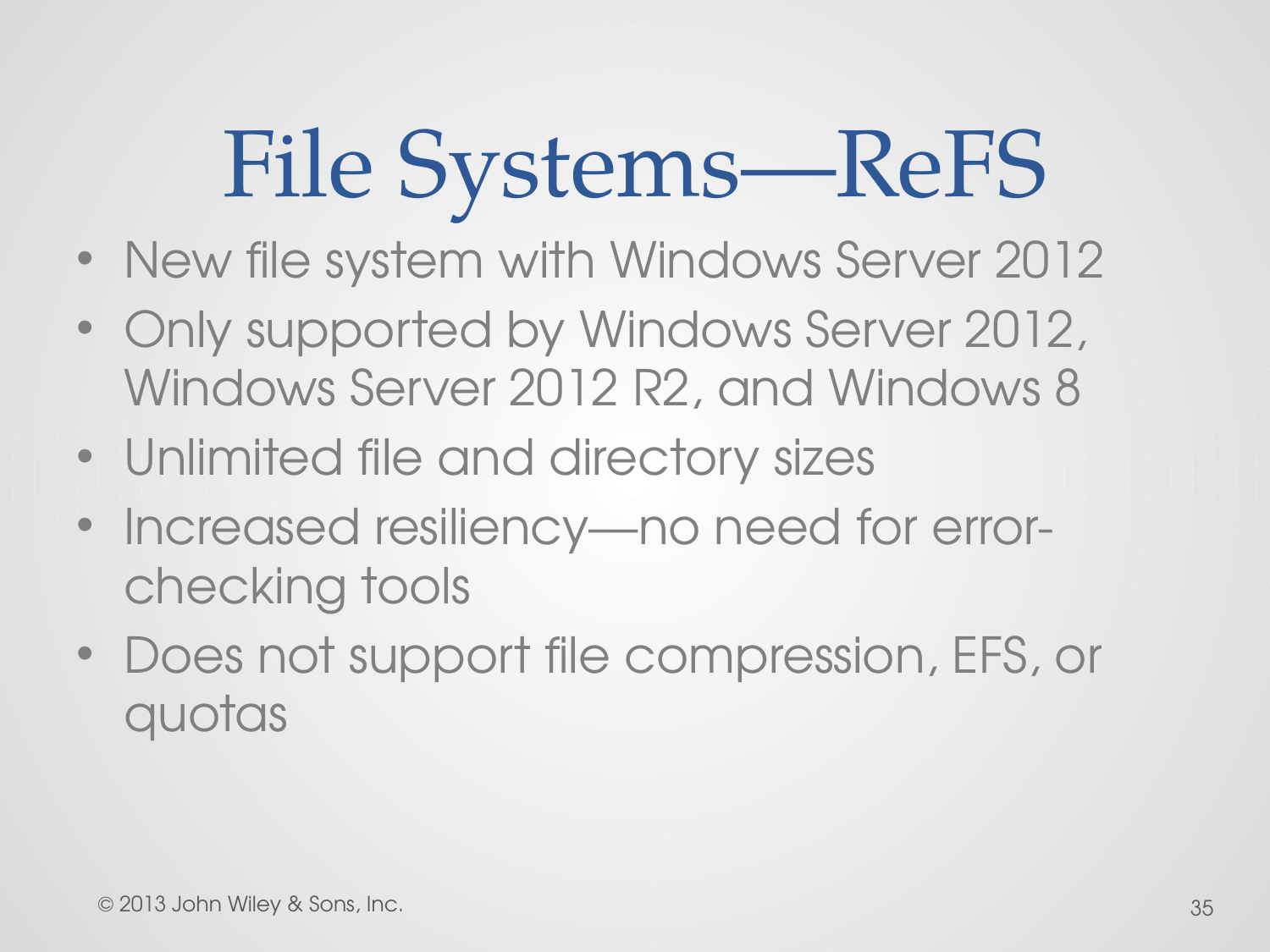

# File Systems—ReFS
New file system with Windows Server 2012
Only supported by Windows Server 2012, Windows Server 2012 R2, and Windows 8
Unlimited file and directory sizes
Increased resiliency—no need for error-checking tools
Does not support file compression, EFS, or quotas
© 2013 John Wiley & Sons, Inc.
35